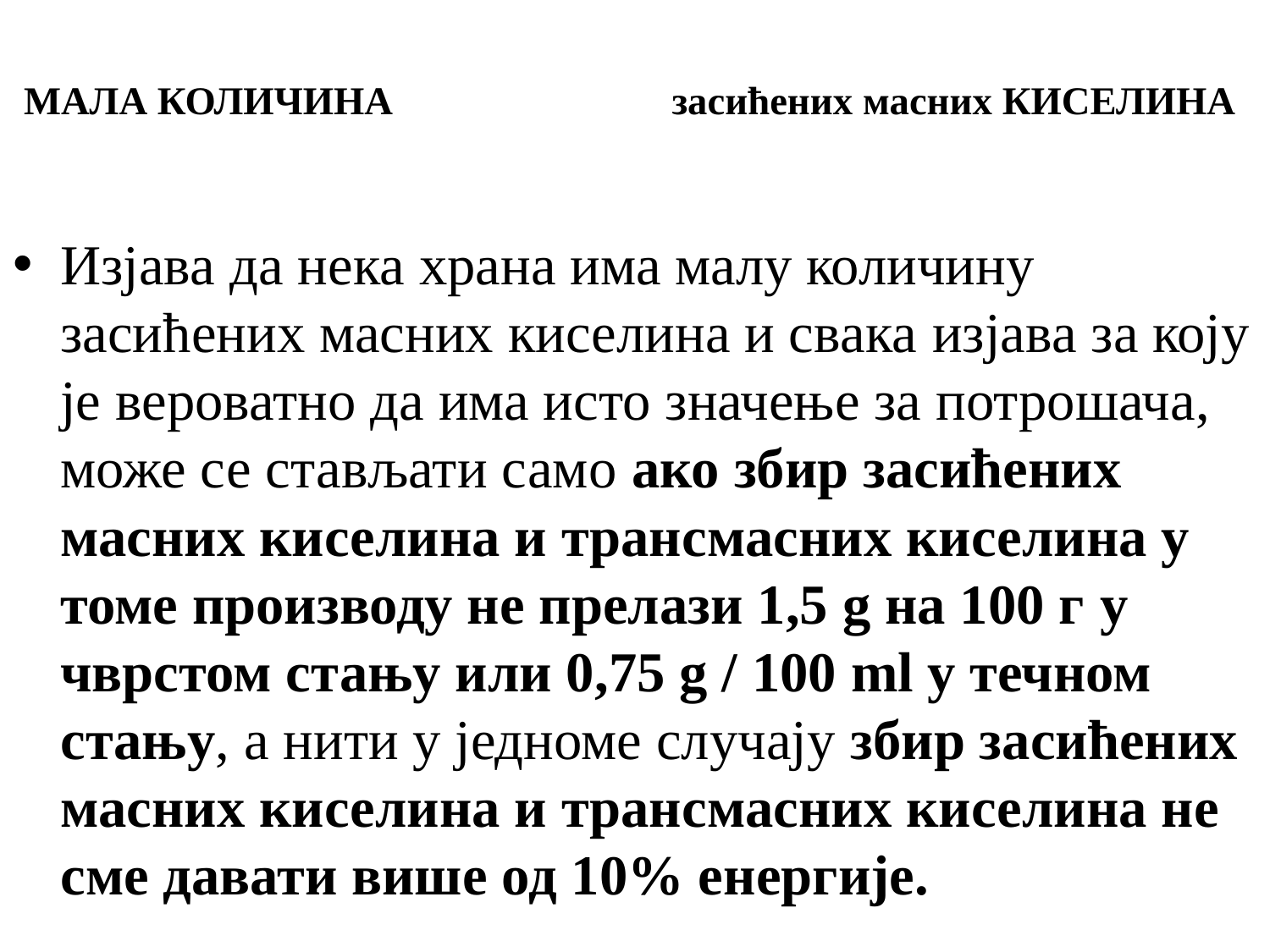

# МАЛА КОЛИЧИНА                            засићених масних КИСЕЛИНА
Изјава да нека храна има малу количину засићених масних киселина и свака изјава за коју је вероватно да има исто значење за потрошача, може се стављати само ако збир засићених масних киселина и трансмасних киселина у томе производу не прелази 1,5 g на 100 г у чврстом стању или 0,75 g / 100 ml у течном стању, а нити у једноме случају збир засићених масних киселина и трансмасних киселина не сме давати више од 10% енергије.